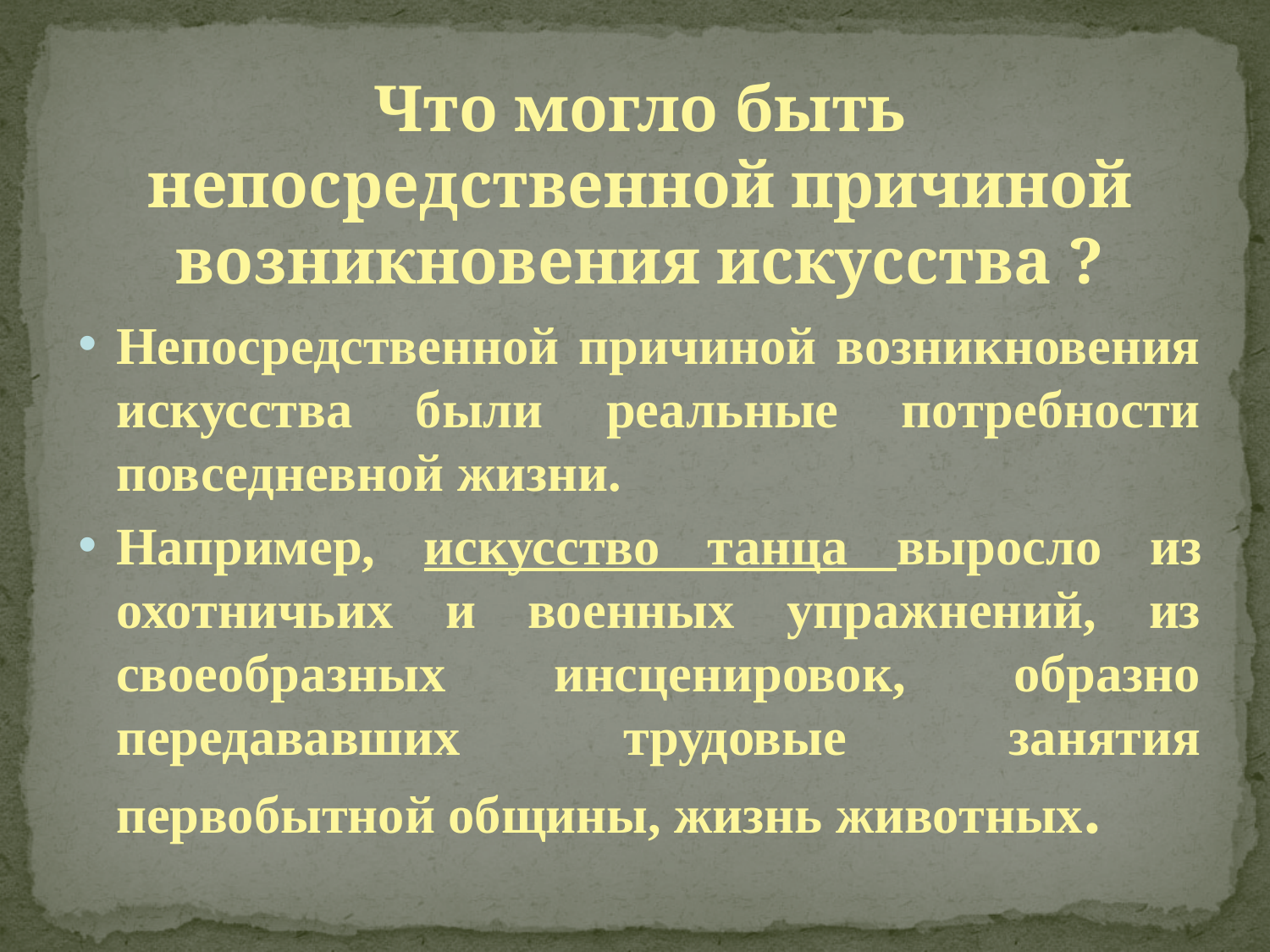

Что могло быть непосредственной причиной возникновения искусства ?
# Непосредственной причиной возникновения искусства были реальные потребности повседневной жизни.
Например, искусство танца выросло из охотничьих и военных упражнений, из своеобразных инсценировок, образно передававших трудовые занятия первобытной общины, жизнь животных.